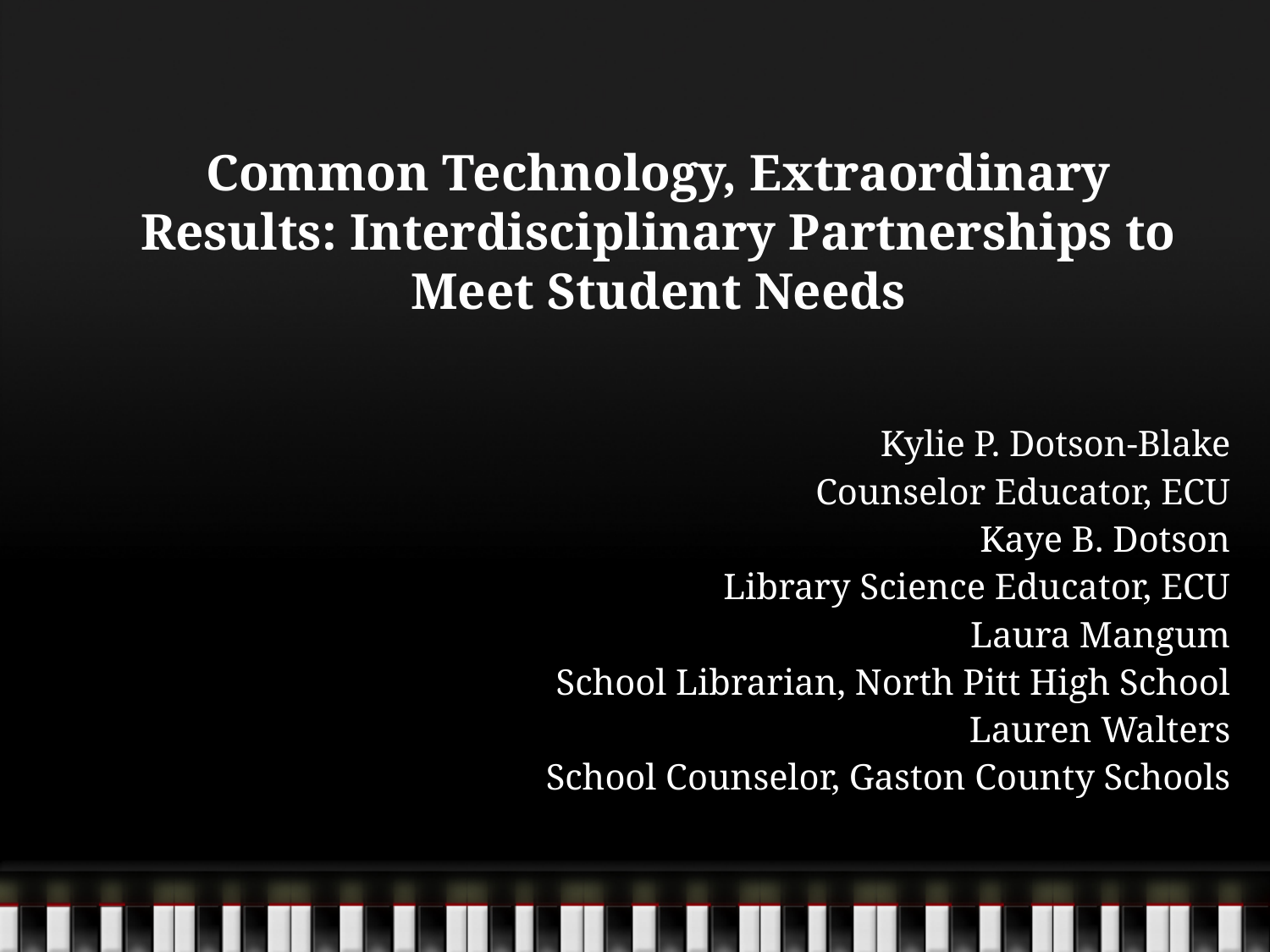

# Common Technology, Extraordinary Results: Interdisciplinary Partnerships to Meet Student Needs
Kylie P. Dotson-Blake
Counselor Educator, ECU
Kaye B. Dotson
Library Science Educator, ECU
Laura Mangum
School Librarian, North Pitt High School
Lauren Walters
School Counselor, Gaston County Schools